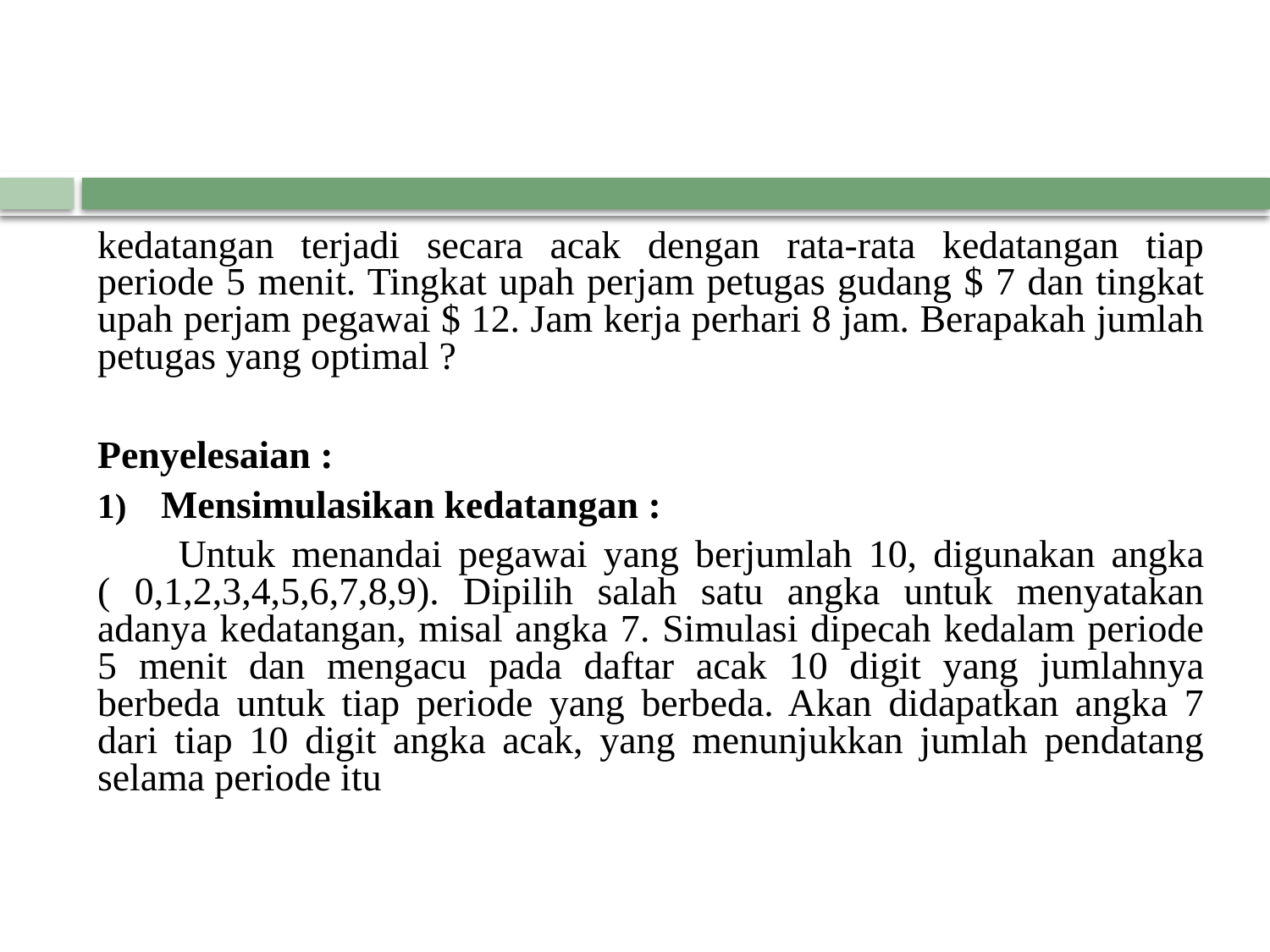

kedatangan terjadi secara acak dengan rata-rata kedatangan tiap periode 5 menit. Tingkat upah perjam petugas gudang $ 7 dan tingkat upah perjam pegawai $ 12. Jam kerja perhari 8 jam. Berapakah jumlah petugas yang optimal ?

Penyelesaian :
Mensimulasikan kedatangan :
     Untuk menandai pegawai yang berjumlah 10, digunakan angka ( 0,1,2,3,4,5,6,7,8,9). Dipilih salah satu angka untuk menyatakan adanya kedatangan, misal angka 7. Simulasi dipecah kedalam periode 5 menit dan mengacu pada daftar acak 10 digit yang jumlahnya berbeda untuk tiap periode yang berbeda. Akan didapatkan angka 7 dari tiap 10 digit angka acak, yang menunjukkan jumlah pendatang selama periode itu